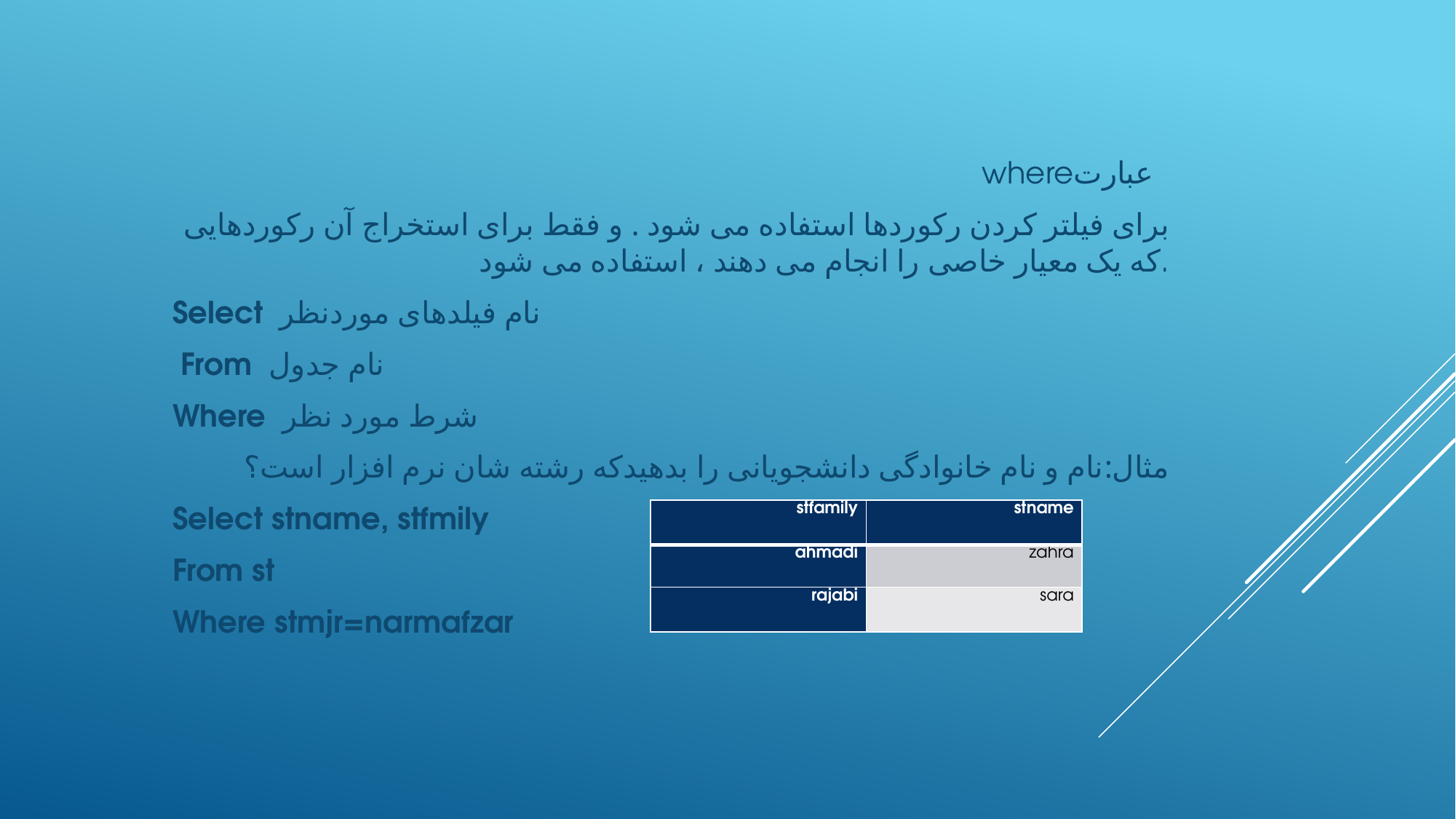

whereعبارت
برای فیلتر کردن رکوردها استفاده می شود . و فقط برای استخراج آن رکوردهایی که یک معیار خاصی را انجام می دهند ، استفاده می شود.
Select  نام فیلدهای موردنظر
 From  نام جدول
Where  شرط مورد نظر
مثال:نام و نام خانوادگی دانشجویانی را بدهیدکه رشته شان نرم افزار است؟
Select stname, stfmily
From st
Where stmjr=narmafzar
| stfamily | stname |
| --- | --- |
| ahmadi | zahra |
| rajabi | sara |